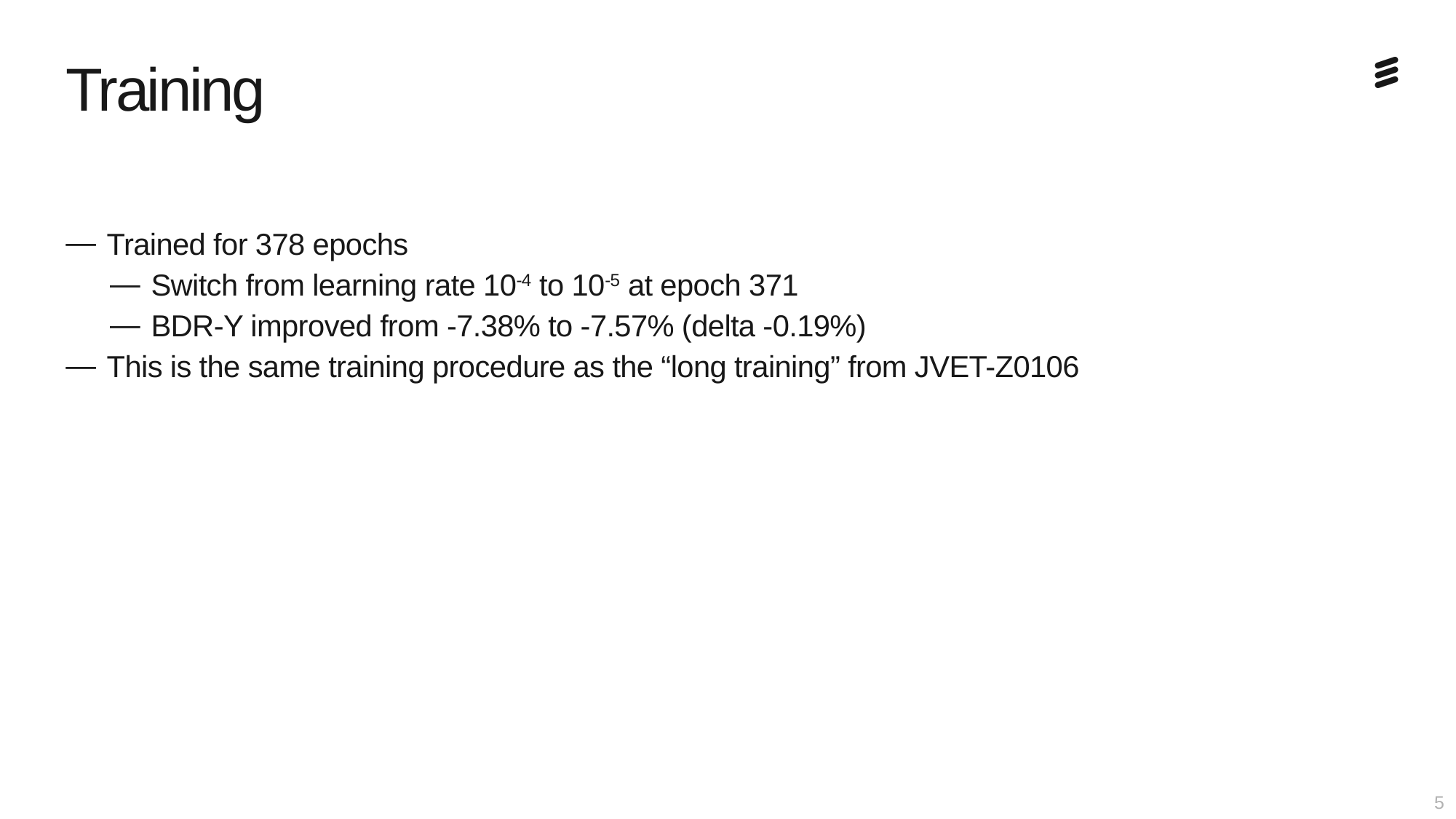

# Training
Trained for 378 epochs
Switch from learning rate 10-4 to 10-5 at epoch 371
BDR-Y improved from -7.38% to -7.57% (delta -0.19%)
This is the same training procedure as the “long training” from JVET-Z0106
5